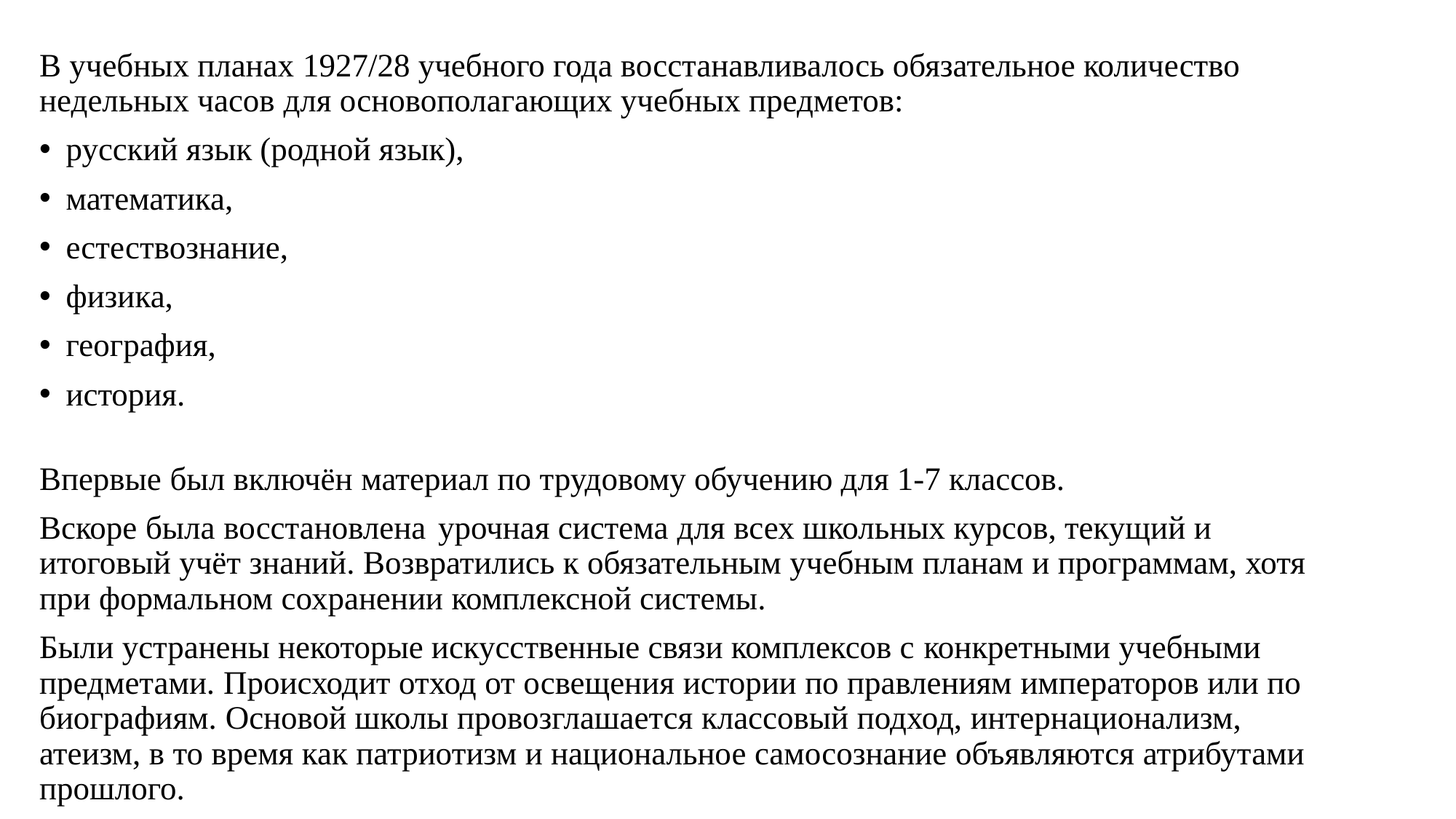

В учебных планах 1927/28 учебного года восстанавливалось обязательное количество недельных часов для основополагающих учебных предметов:
русский язык (родной язык),
математика,
естествознание,
физика,
география,
история.
Впервые был включён материал по трудовому обучению для 1-7 классов.
Вскоре была восстановлена урочная система для всех школьных курсов, текущий и итоговый учёт знаний. Возвратились к обязательным учебным планам и программам, хотя при формальном сохранении комплексной системы.
Были устранены некоторые искусственные связи комплексов с конкретными учебными предметами. Происходит отход от освещения истории по правлениям императоров или по биографиям. Основой школы провозглашается классовый подход, интернационализм, атеизм, в то время как патриотизм и национальное самосознание объявляются атрибутами прошлого.